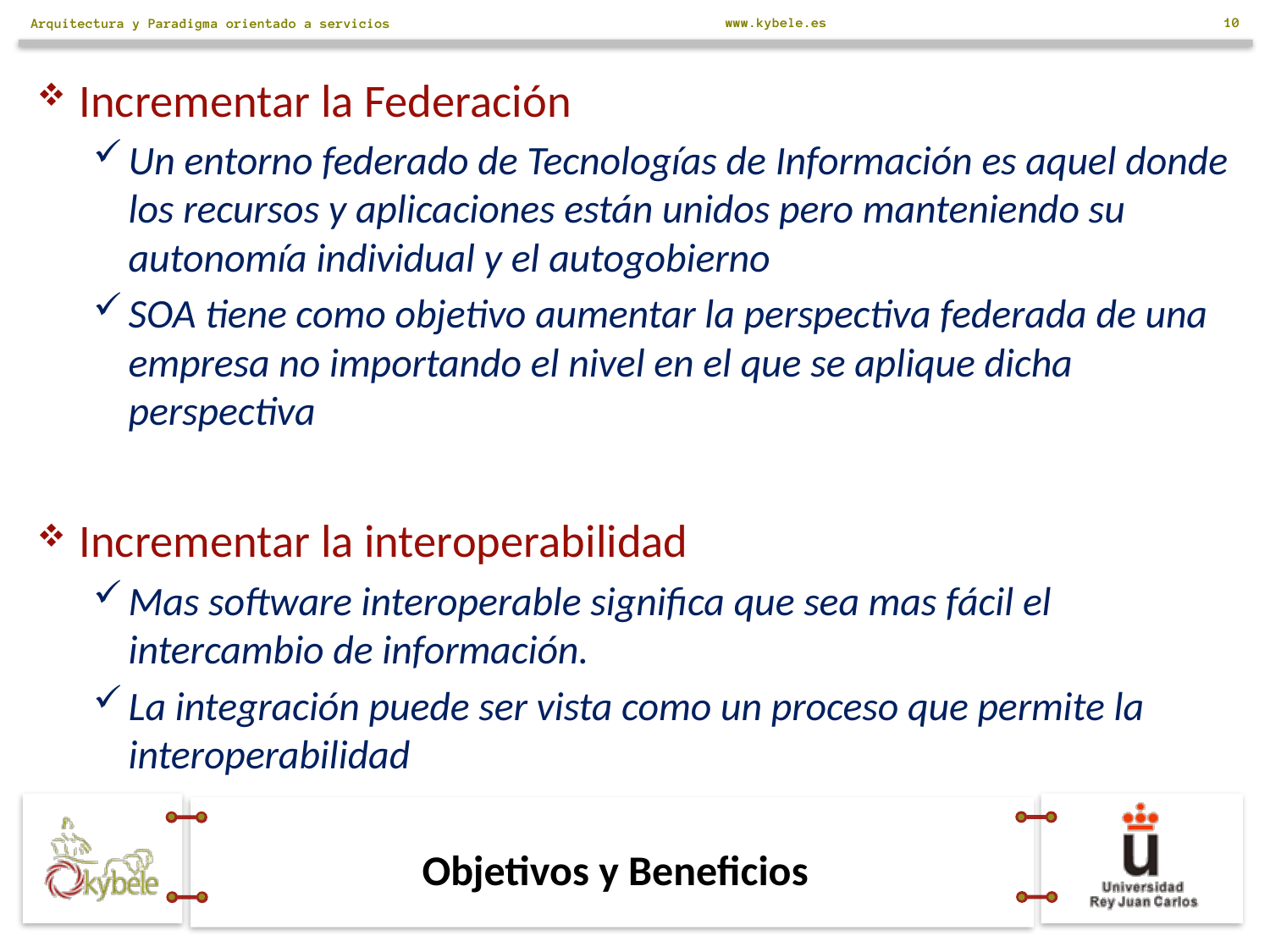

10
Arquitectura y Paradigma orientado a servicios
Incrementar la Federación
Un entorno federado de Tecnologías de Información es aquel donde los recursos y aplicaciones están unidos pero manteniendo su autonomía individual y el autogobierno
SOA tiene como objetivo aumentar la perspectiva federada de una empresa no importando el nivel en el que se aplique dicha perspectiva

Incrementar la interoperabilidad
Mas software interoperable significa que sea mas fácil el intercambio de información.
La integración puede ser vista como un proceso que permite la interoperabilidad

# Objetivos y Beneficios